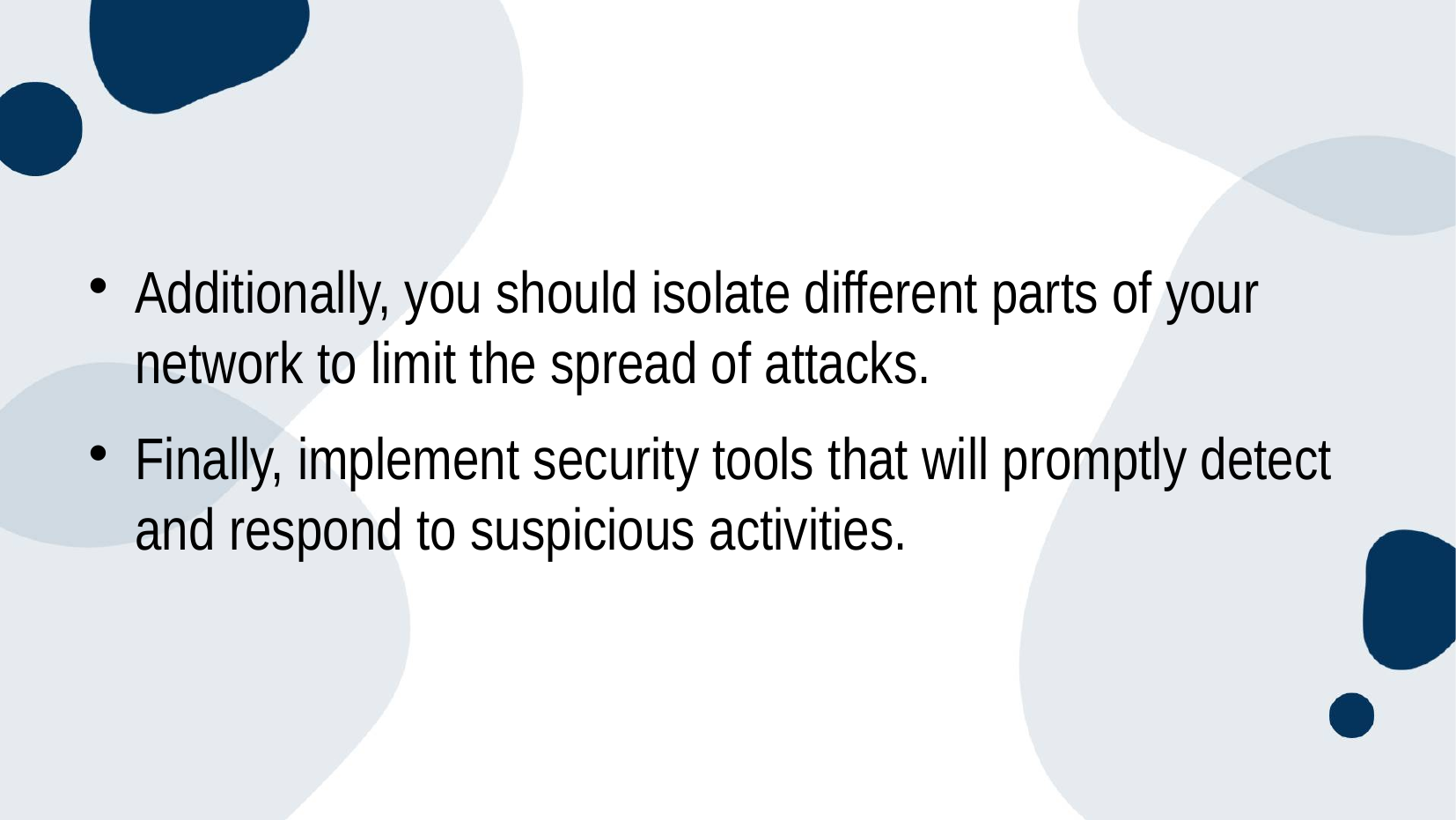

#
Additionally, you should isolate different parts of your network to limit the spread of attacks.
Finally, implement security tools that will promptly detect and respond to suspicious activities.